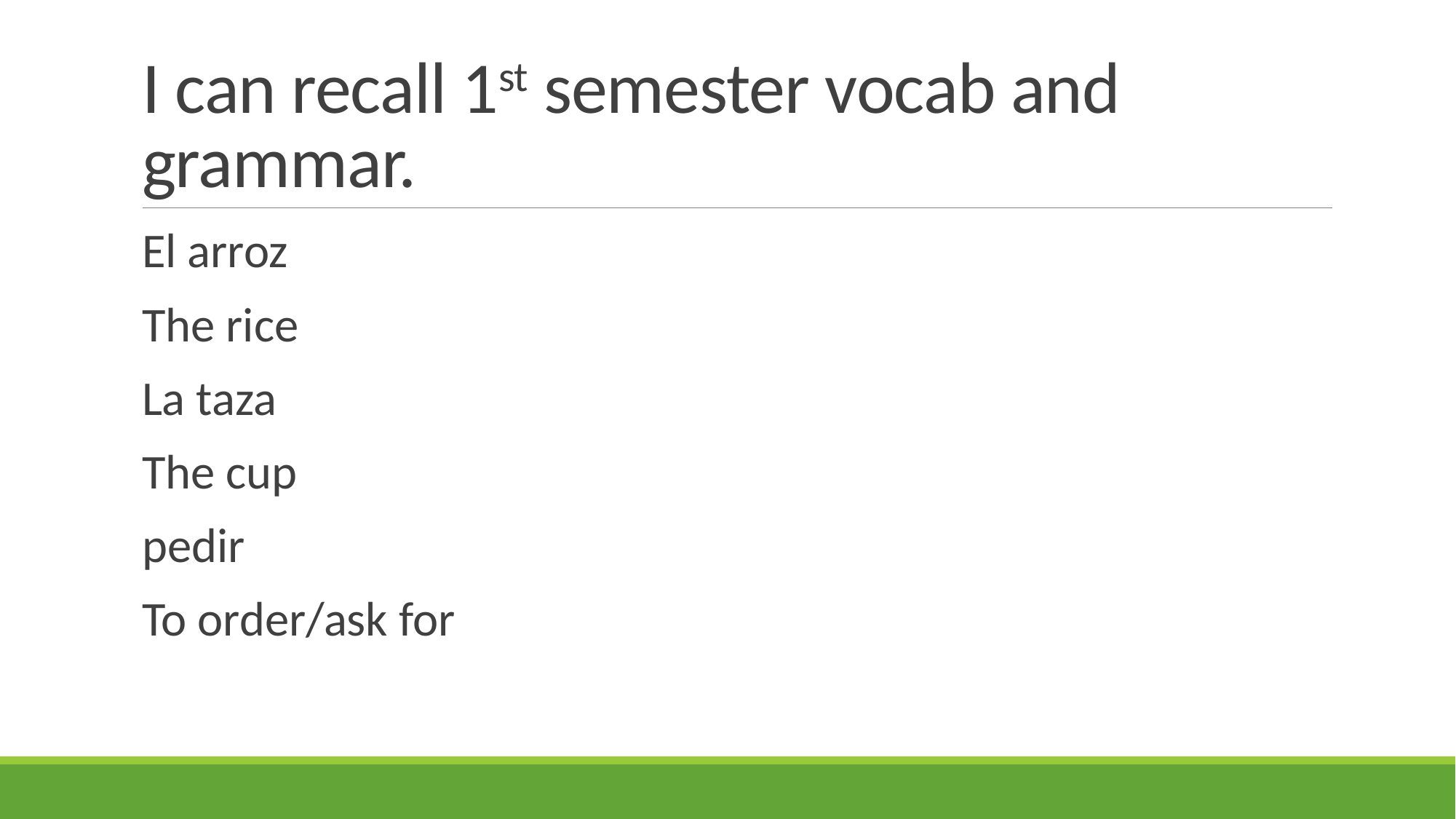

# I can recall 1st semester vocab and grammar.
El arroz
The rice
La taza
The cup
pedir
To order/ask for